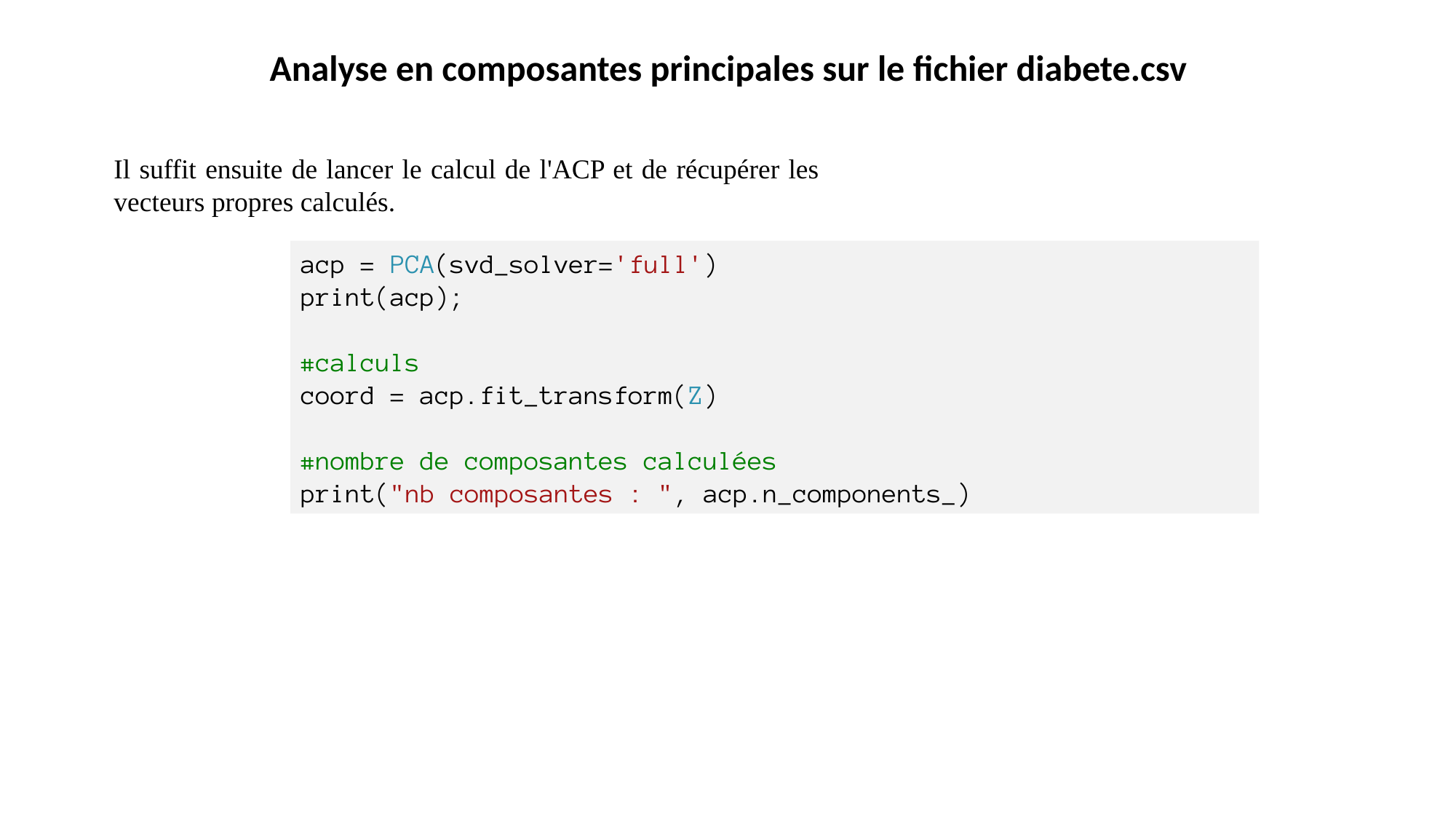

Analyse en composantes principales sur le fichier diabete.csv
Il suffit ensuite de lancer le calcul de l'ACP et de récupérer les vecteurs propres calculés.
acp = PCA(svd_solver='full')
print(acp);

#calculs
coord = acp.fit_transform(Z)

#nombre de composantes calculées
print("nb composantes : ", acp.n_components_)